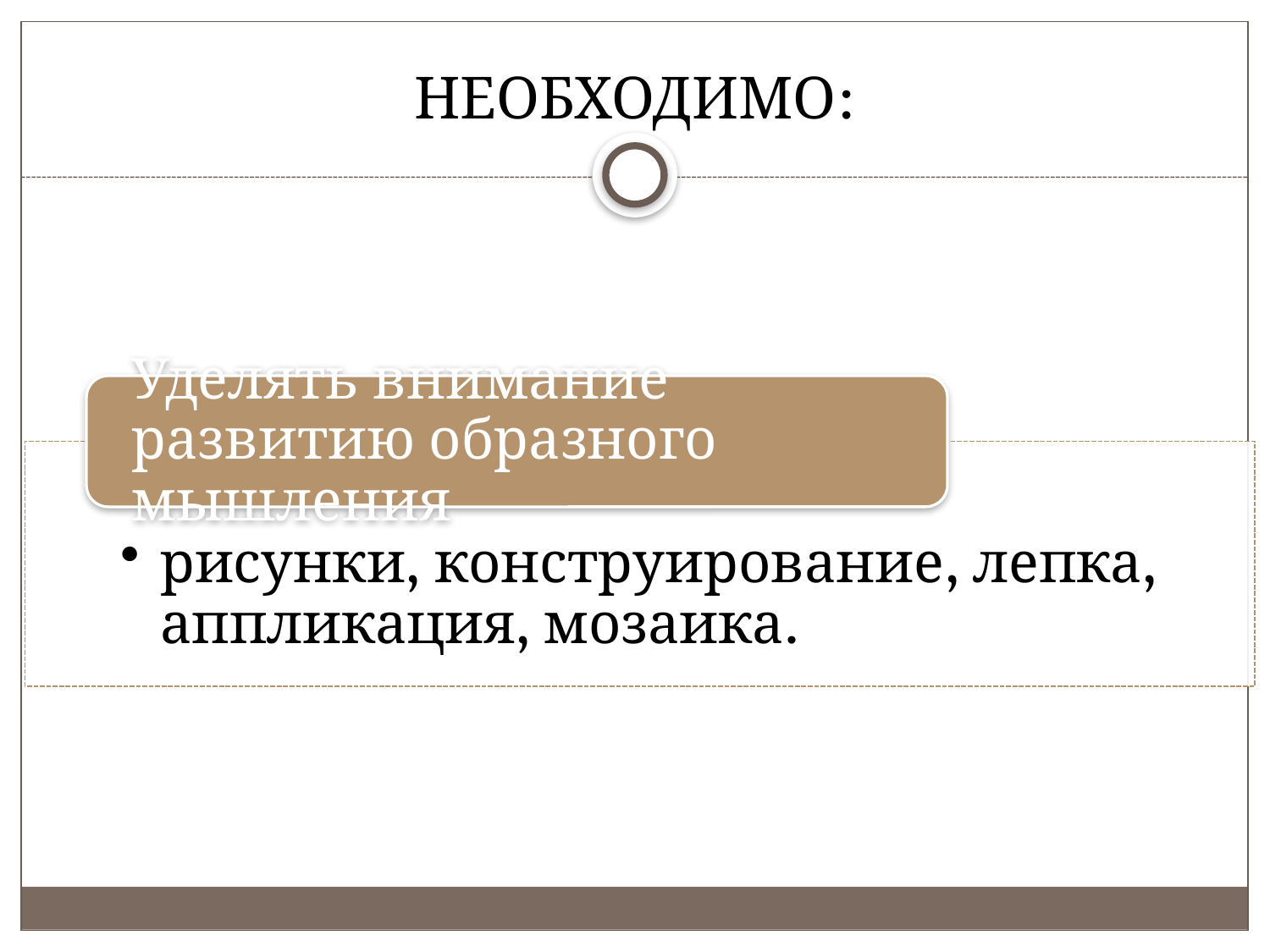

# НЕОБХОДИМО:
рисунки, конструирование, лепка, аппликация, мозаика.
Уделять внимание развитию образного мышления